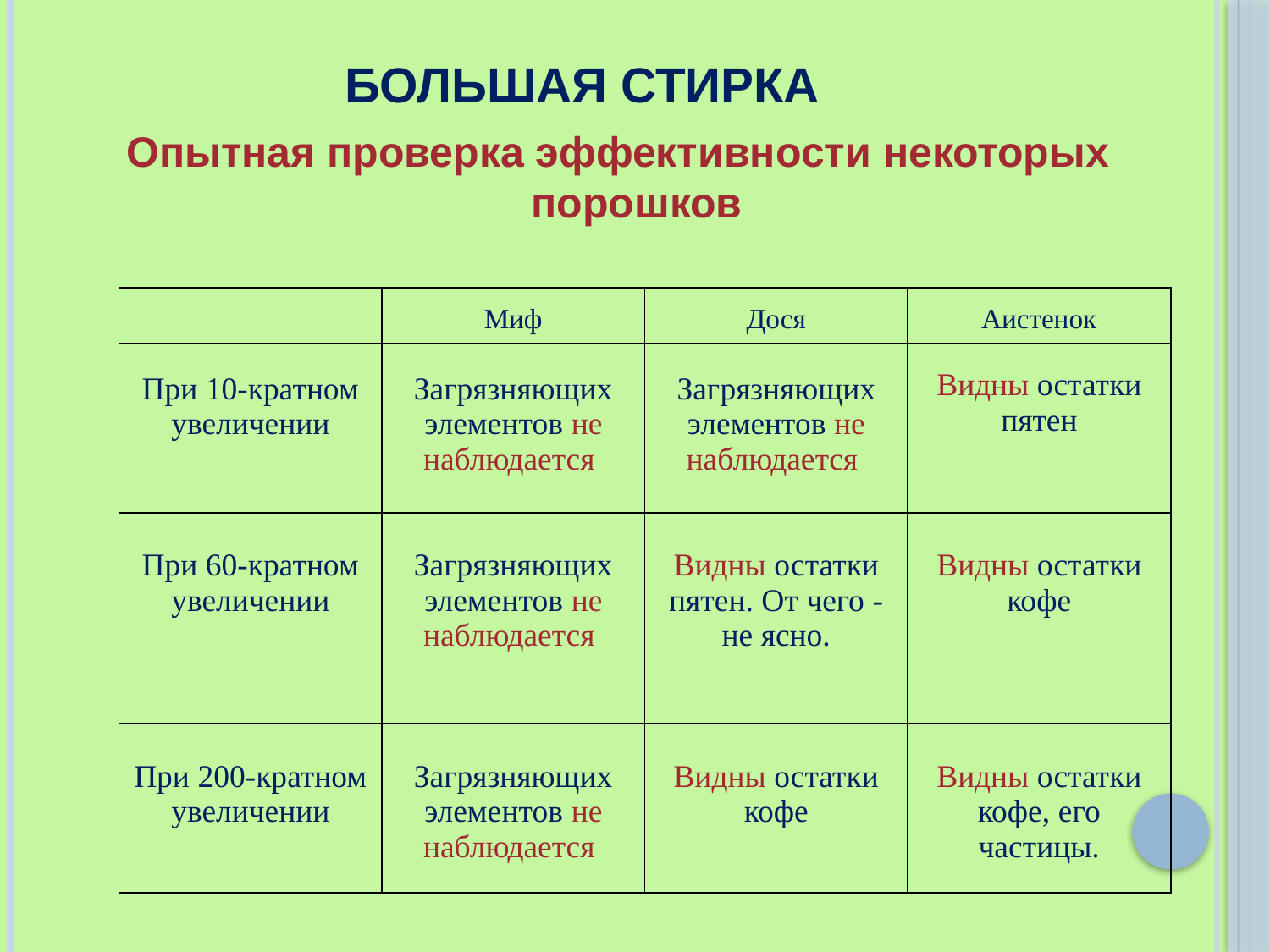

# Большая стирка
Опытная проверка эффективности некоторых порошков

|  | Миф | Дося | Аистенок |
| --- | --- | --- | --- |
| При 10-кратном увеличении | Загрязняющих элементов не наблюдается | Загрязняющих элементов не наблюдается | Видны остатки пятен |
| При 60-кратном увеличении | Загрязняющих элементов не наблюдается | Видны остатки пятен. От чего - не ясно. | Видны остатки кофе |
| При 200-кратном увеличении | Загрязняющих элементов не наблюдается | Видны остатки кофе | Видны остатки кофе, его частицы. |